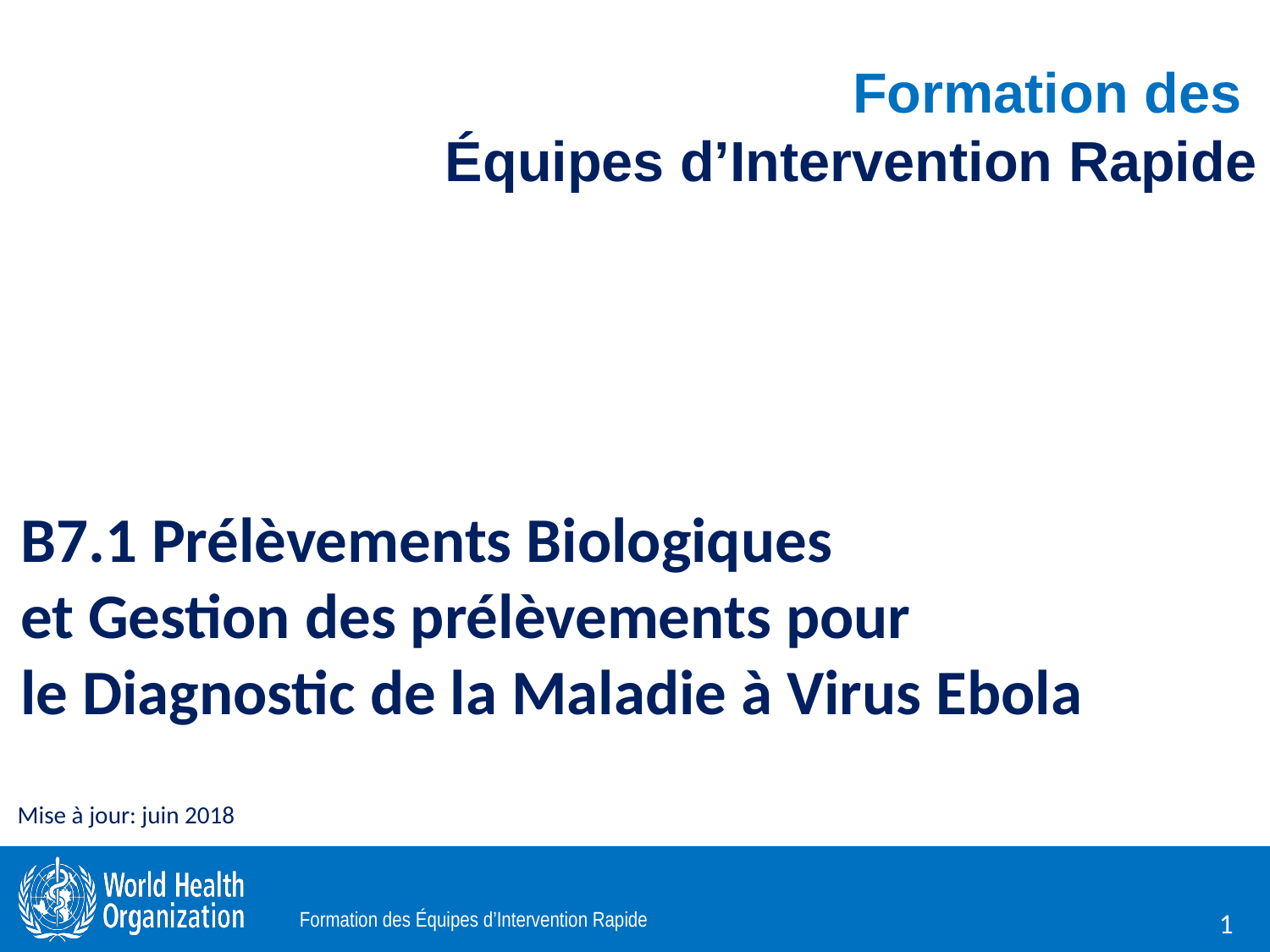

Formation des
Équipes d’Intervention Rapide
# B7.1 Prélèvements Biologiques et Gestion des prélèvements pour le Diagnostic de la Maladie à Virus Ebola
Mise à jour: juin 2018